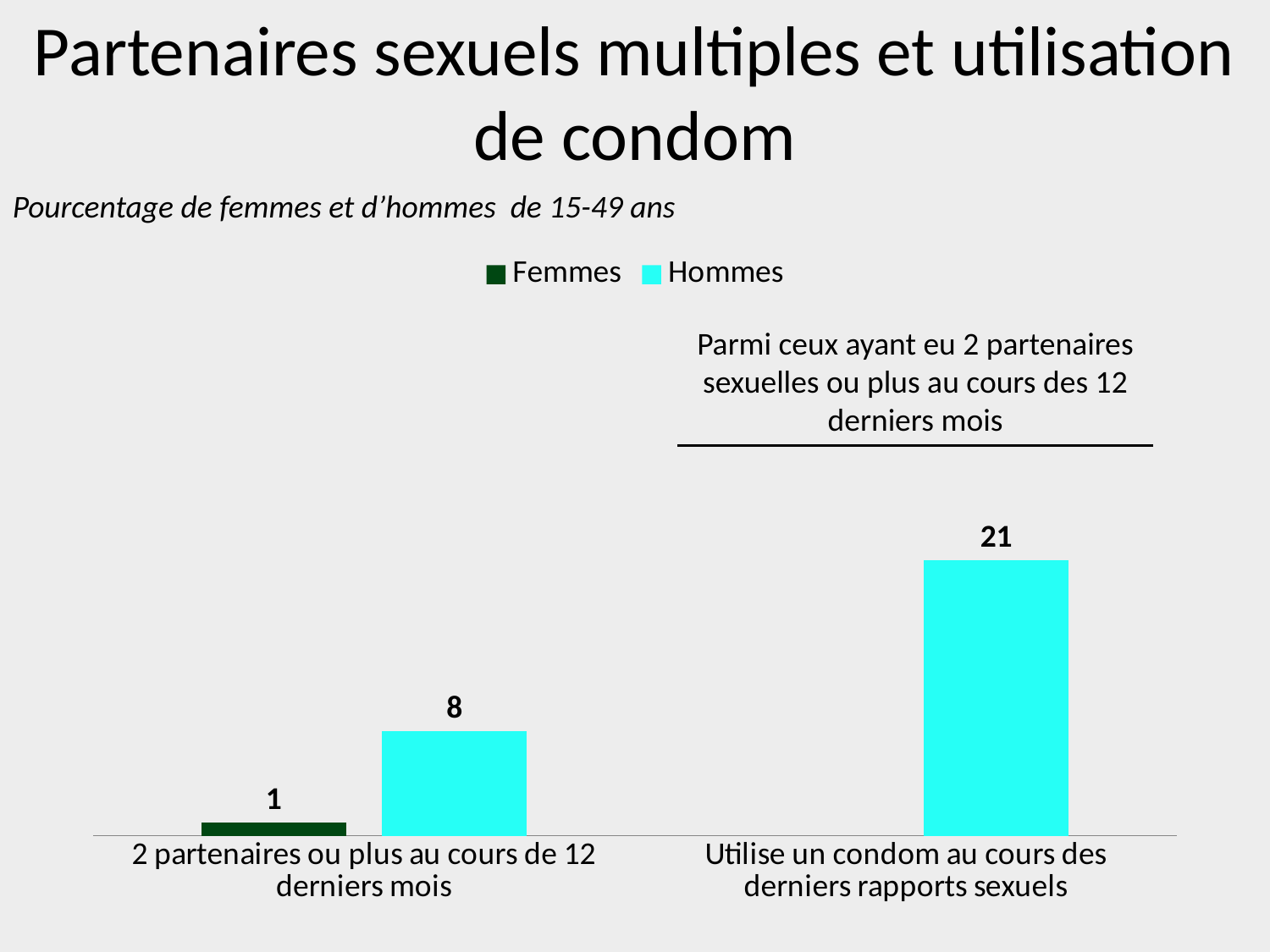

# Partenaires sexuels multiples et utilisation de condom
Pourcentage de femmes et d’hommes  de 15-49 ans

### Chart

| Category | Femmes | Hommes |
|---|---|---|
| 2 partenaires ou plus au cours de 12 derniers mois | 1.0 | 8.0 |
| Utilise un condom au cours des derniers rapports sexuels | None | 21.0 |
Parmi ceux ayant eu 2 partenaires sexuelles ou plus au cours des 12 derniers mois